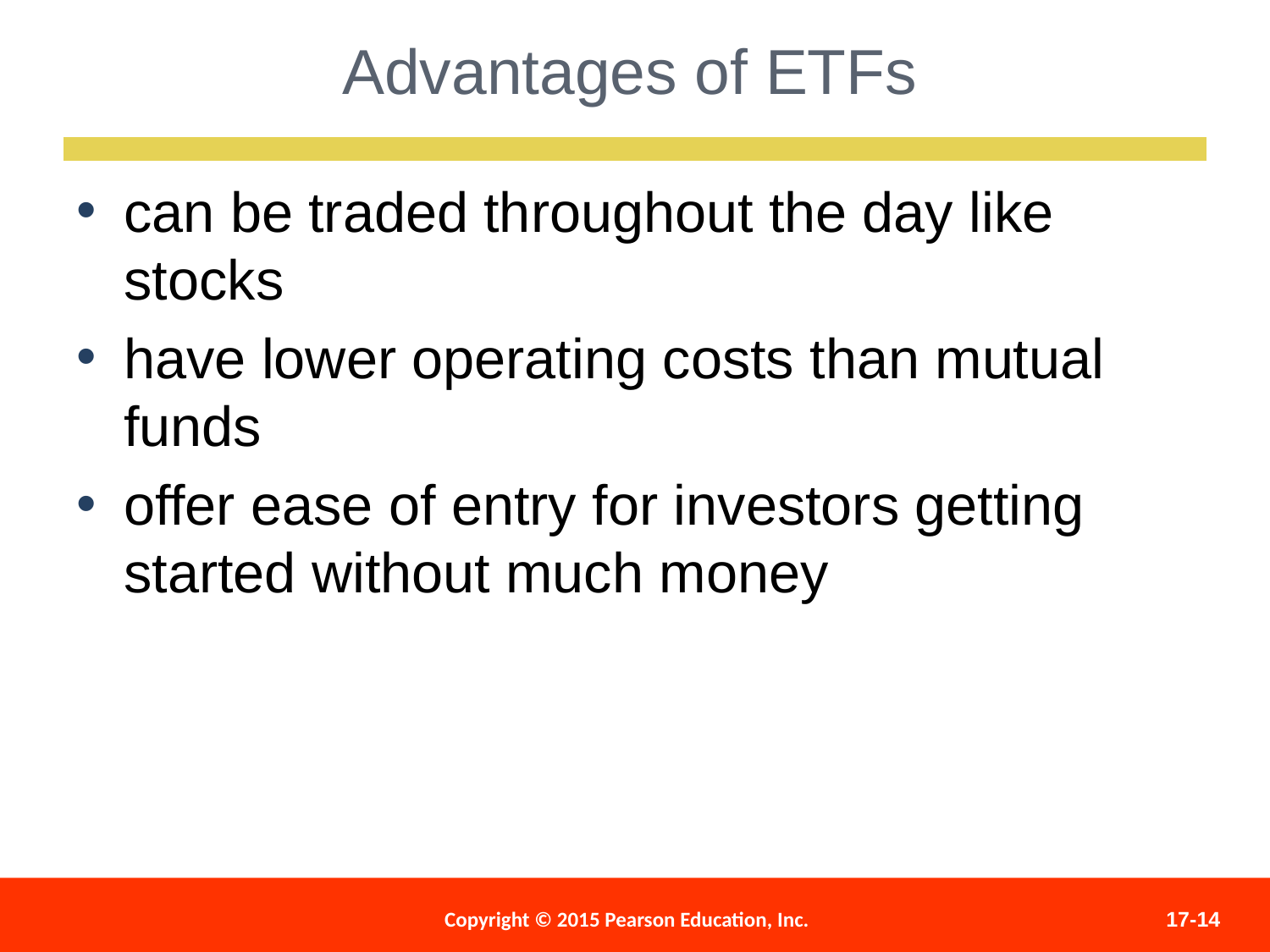

Advantages of ETFs
can be traded throughout the day like stocks
have lower operating costs than mutual funds
offer ease of entry for investors getting started without much money